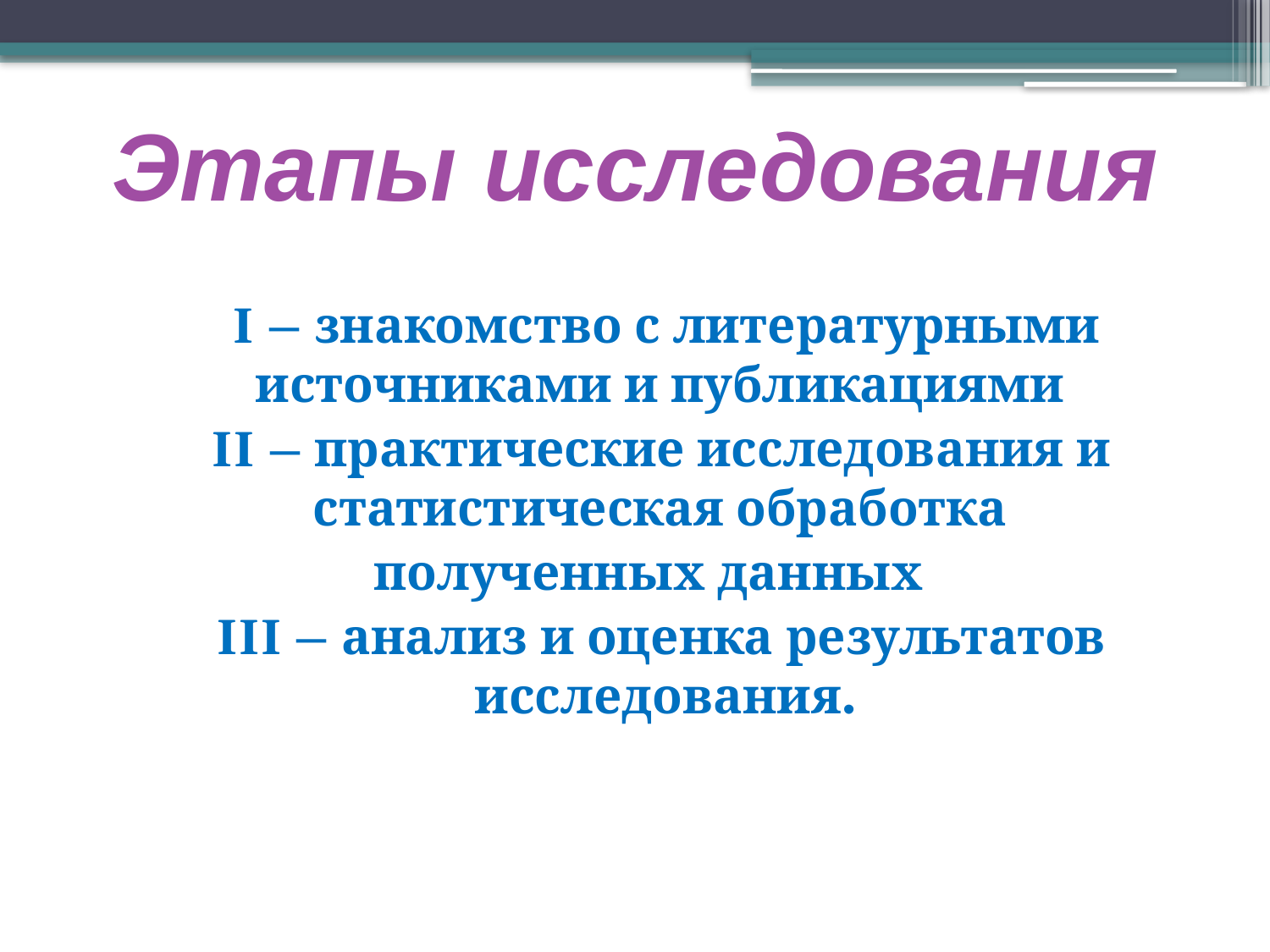

# Этапы исследования
   I – знакомство с литературными источниками и публикациями
  II – практические исследования и статистическая обработка
полученных данных
  III – анализ и оценка результатов исследования.